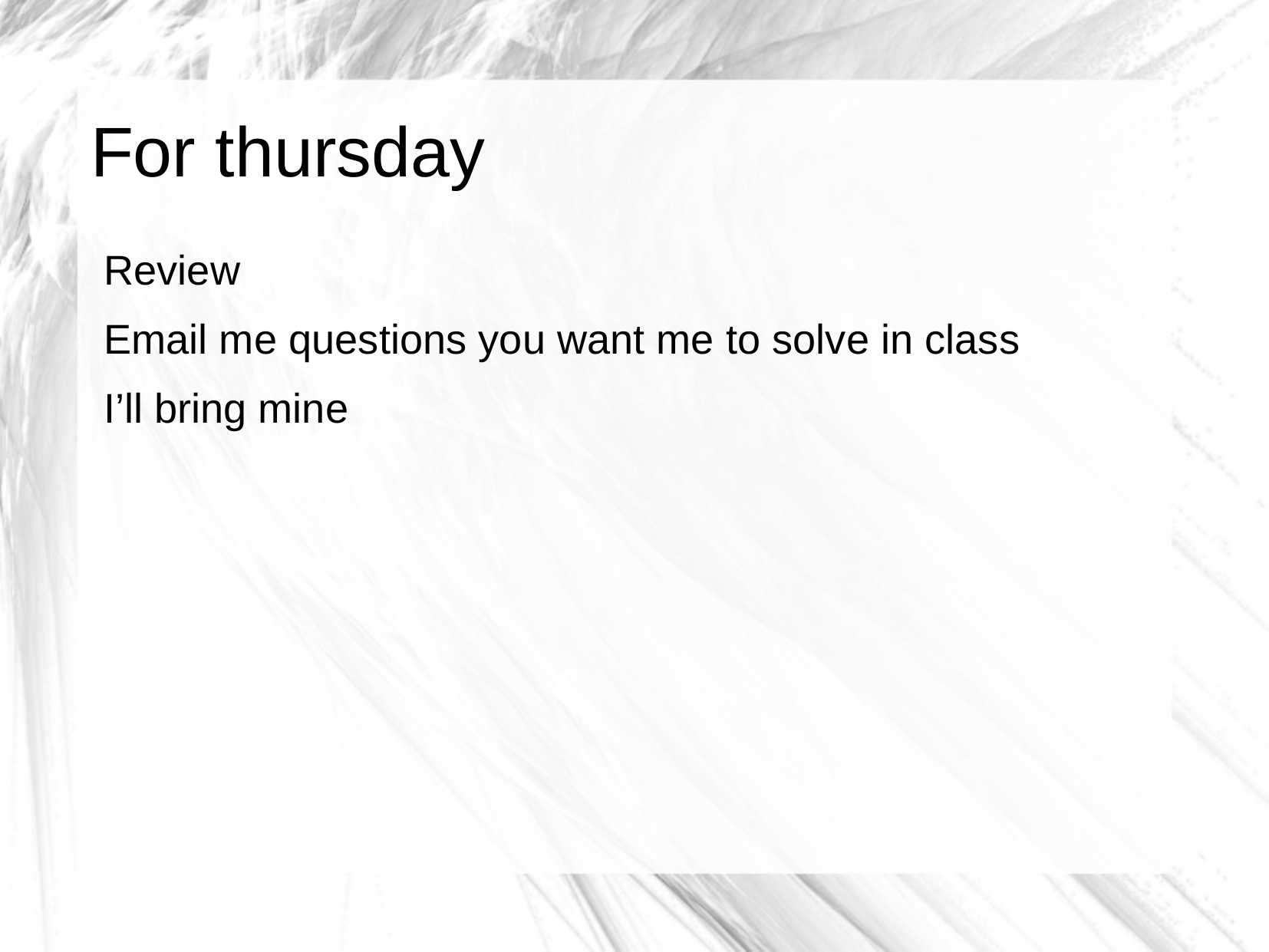

# For thursday
Review
Email me questions you want me to solve in class
I’ll bring mine